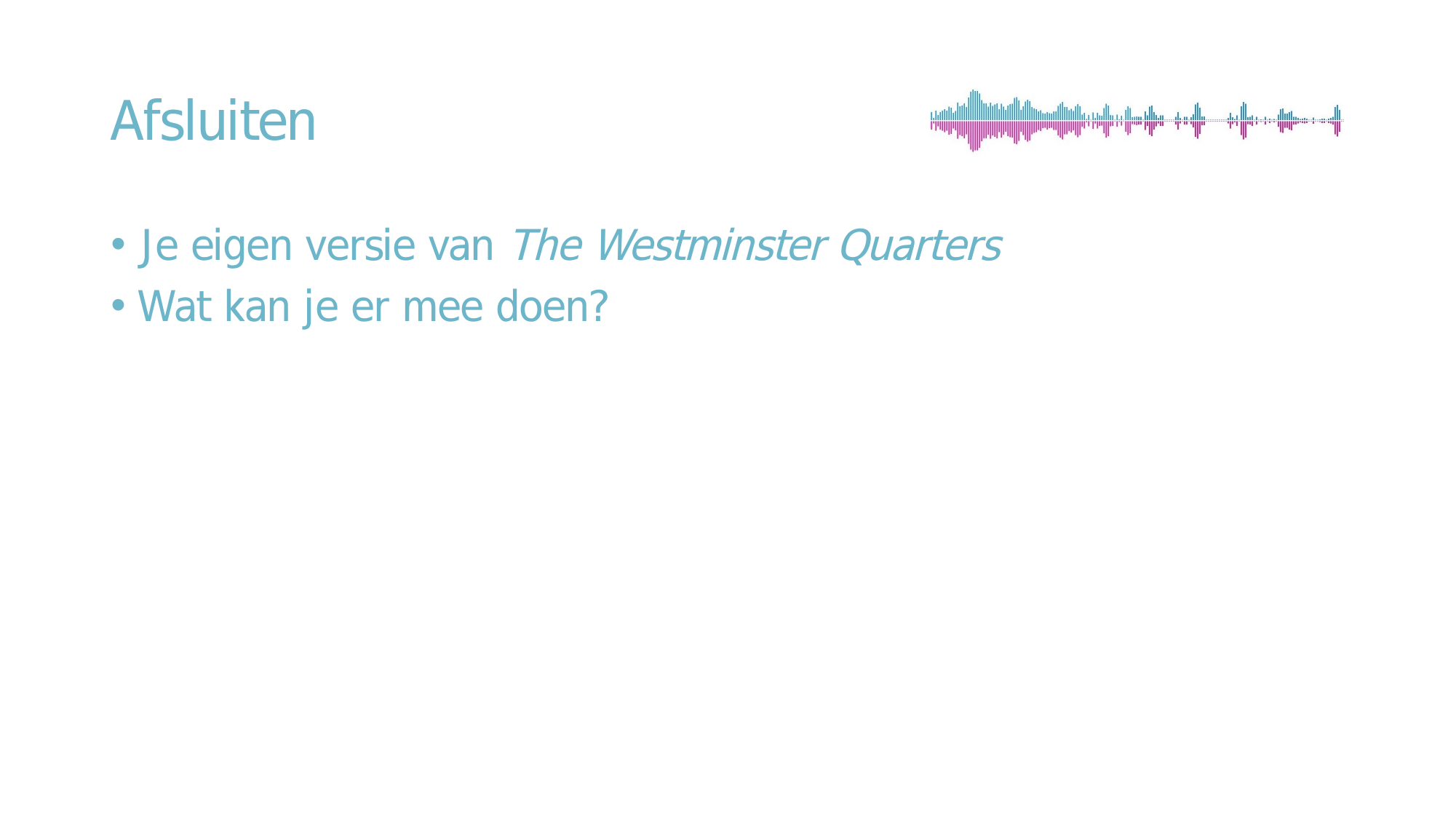

# Afsluiten
Je eigen versie van The Westminster Quarters
Wat kan je er mee doen?